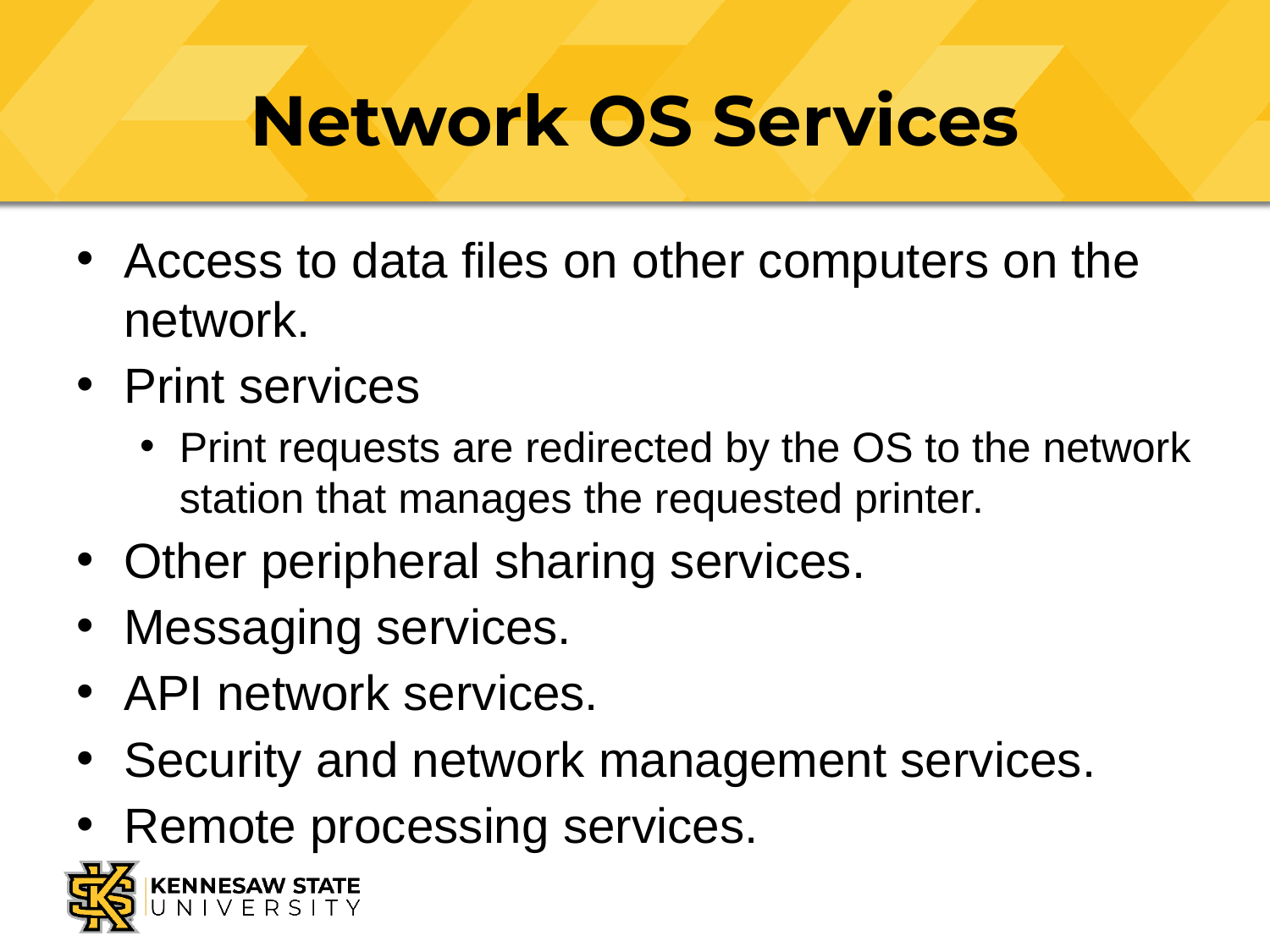

# Network OS Services
Access to data files on other computers on the network.
Print services
Print requests are redirected by the OS to the network station that manages the requested printer.
Other peripheral sharing services.
Messaging services.
API network services.
Security and network management services.
Remote processing services.